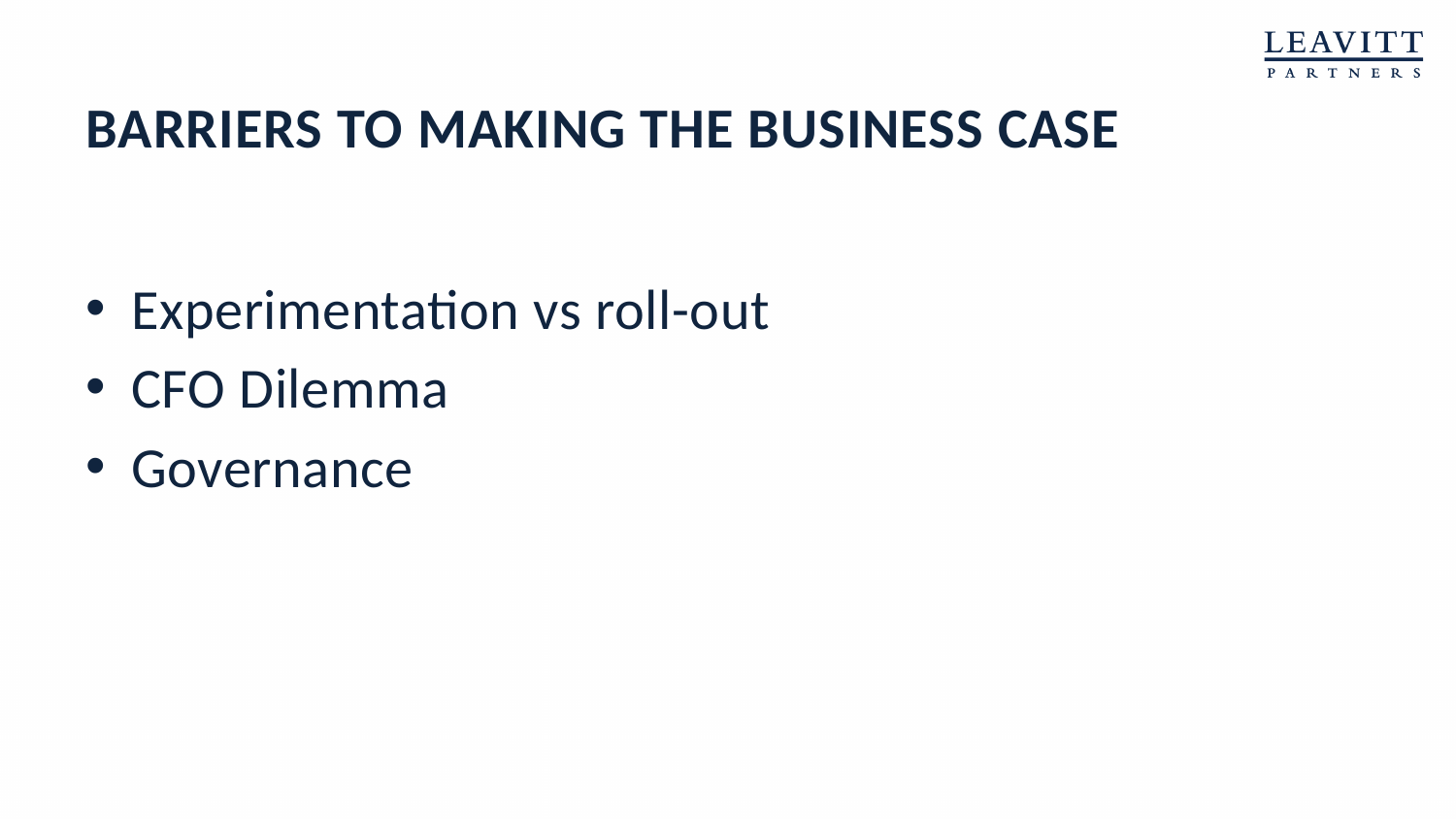

# Barriers to making the Business Case

Experimentation vs roll-out
CFO Dilemma
Governance